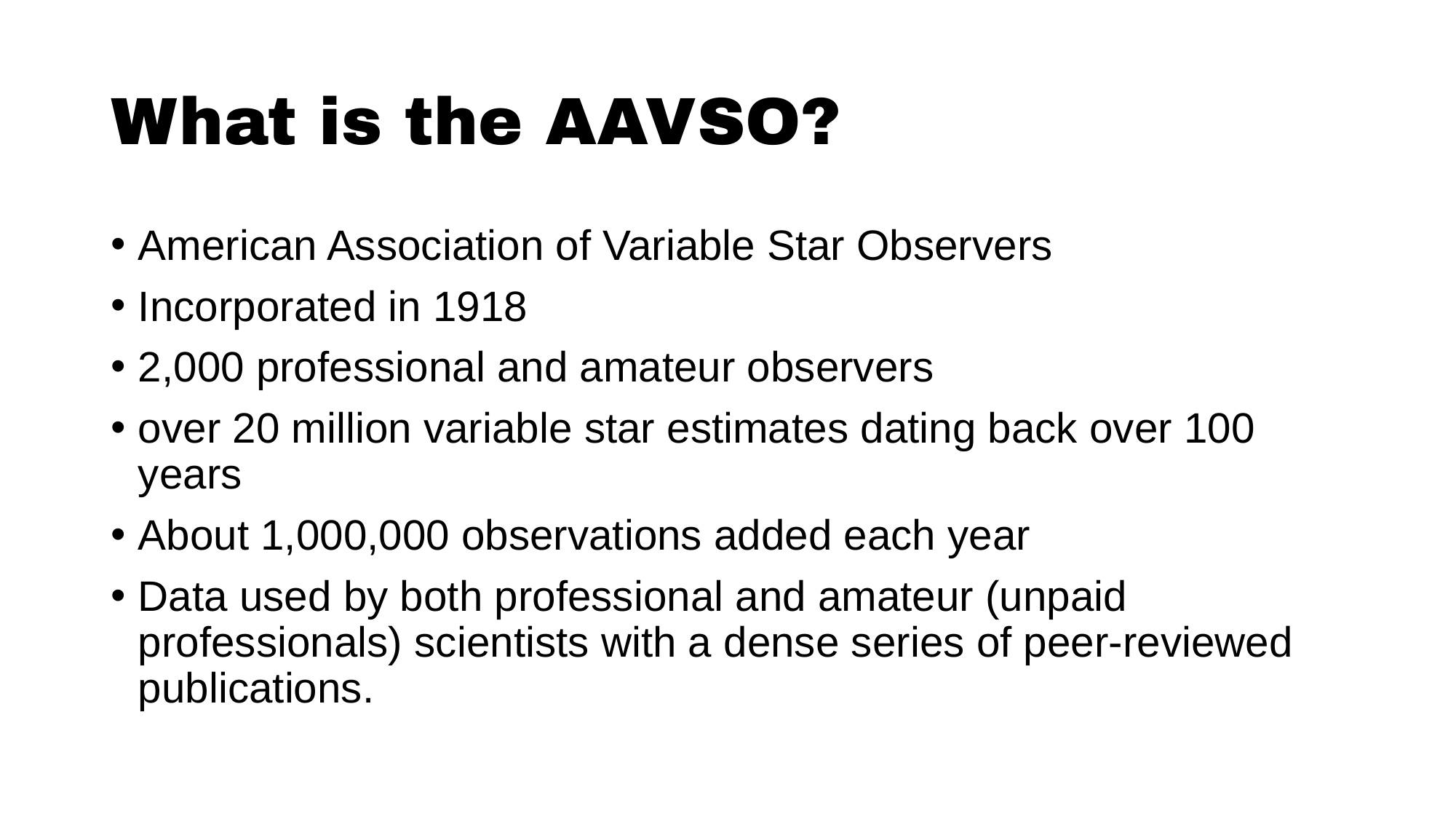

# What is the AAVSO?
American Association of Variable Star Observers
Incorporated in 1918
2,000 professional and amateur observers
over 20 million variable star estimates dating back over 100 years
About 1,000,000 observations added each year
Data used by both professional and amateur (unpaid professionals) scientists with a dense series of peer-reviewed publications.